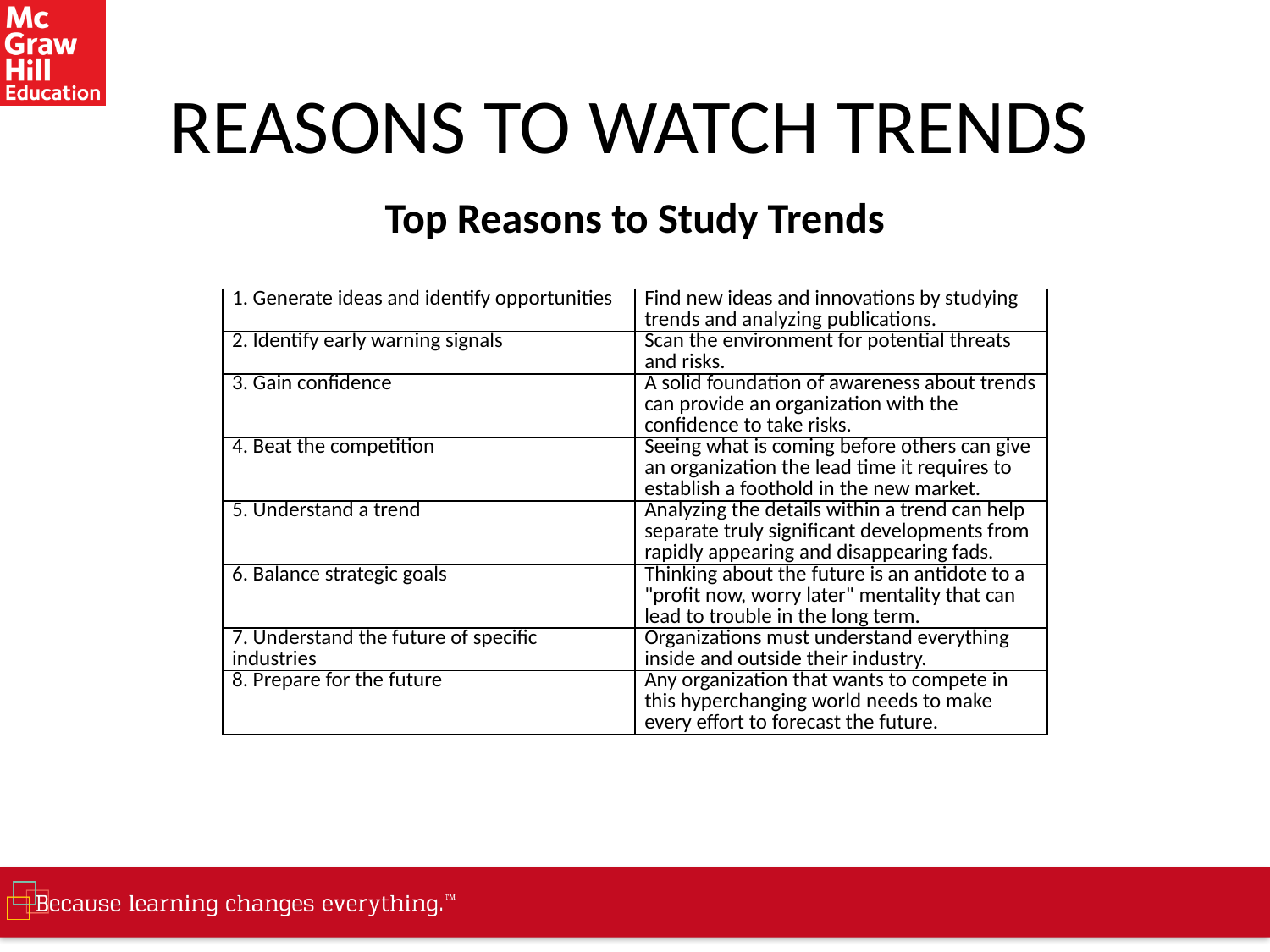

# REASONS TO WATCH TRENDS
Top Reasons to Study Trends
| 1. Generate ideas and identify opportunities | Find new ideas and innovations by studying trends and analyzing publications. |
| --- | --- |
| 2. Identify early warning signals | Scan the environment for potential threats and risks. |
| 3. Gain confidence | A solid foundation of awareness about trends can provide an organization with the confidence to take risks. |
| 4. Beat the competition | Seeing what is coming before others can give an organization the lead time it requires to establish a foothold in the new market. |
| 5. Understand a trend | Analyzing the details within a trend can help separate truly significant developments from rapidly appearing and disappearing fads. |
| 6. Balance strategic goals | Thinking about the future is an antidote to a "profit now, worry later" mentality that can lead to trouble in the long term. |
| 7. Understand the future of specific industries | Organizations must understand everything inside and outside their industry. |
| 8. Prepare for the future | Any organization that wants to compete in this hyperchanging world needs to make every effort to forecast the future. |